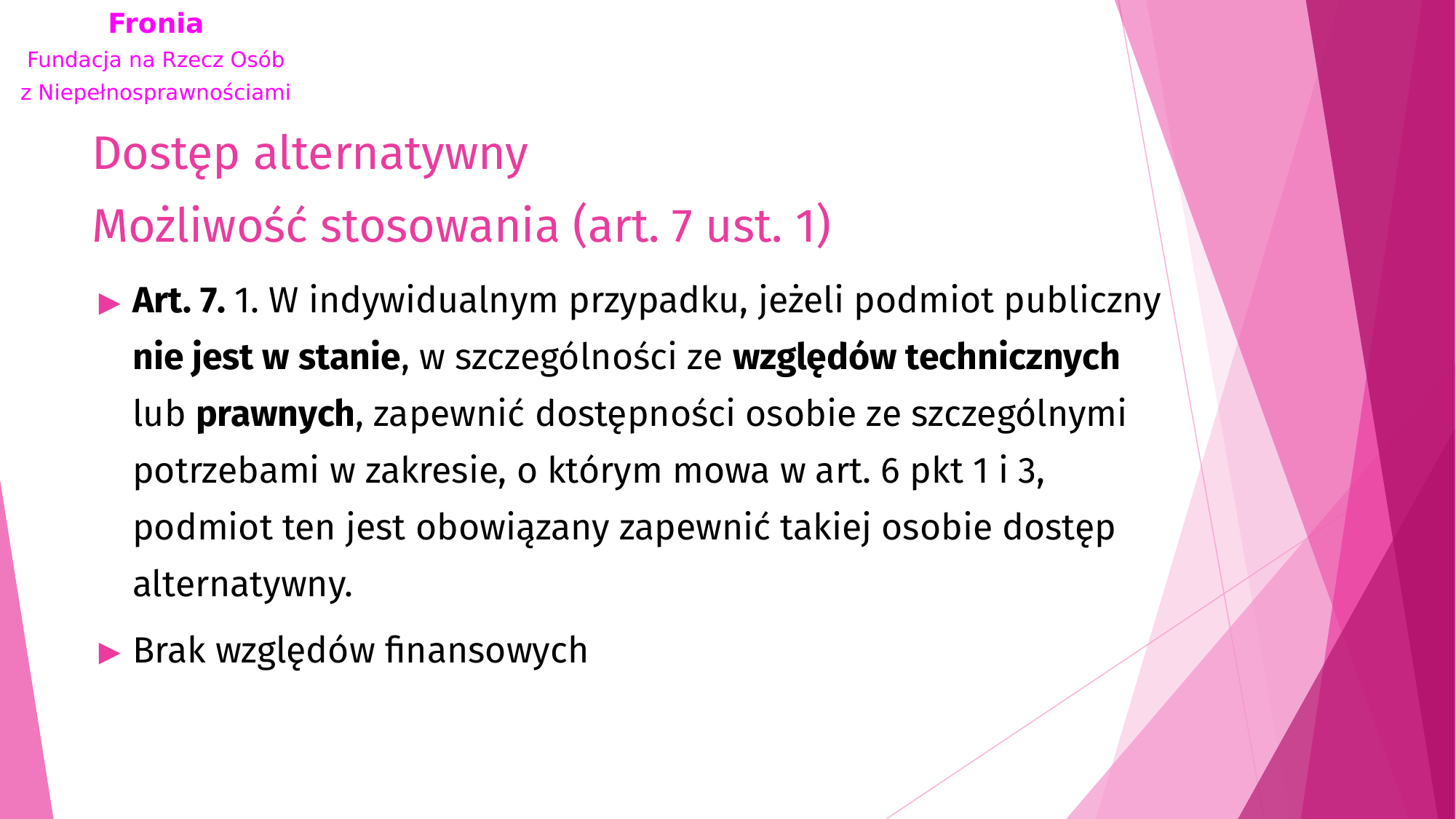

# Dostęp alternatywny Możliwość stosowania (art. 7 ust. 1)
Art. 7. 1. W indywidualnym przypadku, jeżeli podmiot publiczny nie jest w stanie, w szczególności ze względów technicznych lub prawnych, zapewnić dostępności osobie ze szczególnymi potrzebami w zakresie, o którym mowa w art. 6 pkt 1 i 3, podmiot ten jest obowiązany zapewnić takiej osobie dostęp alternatywny.
Brak względów finansowych